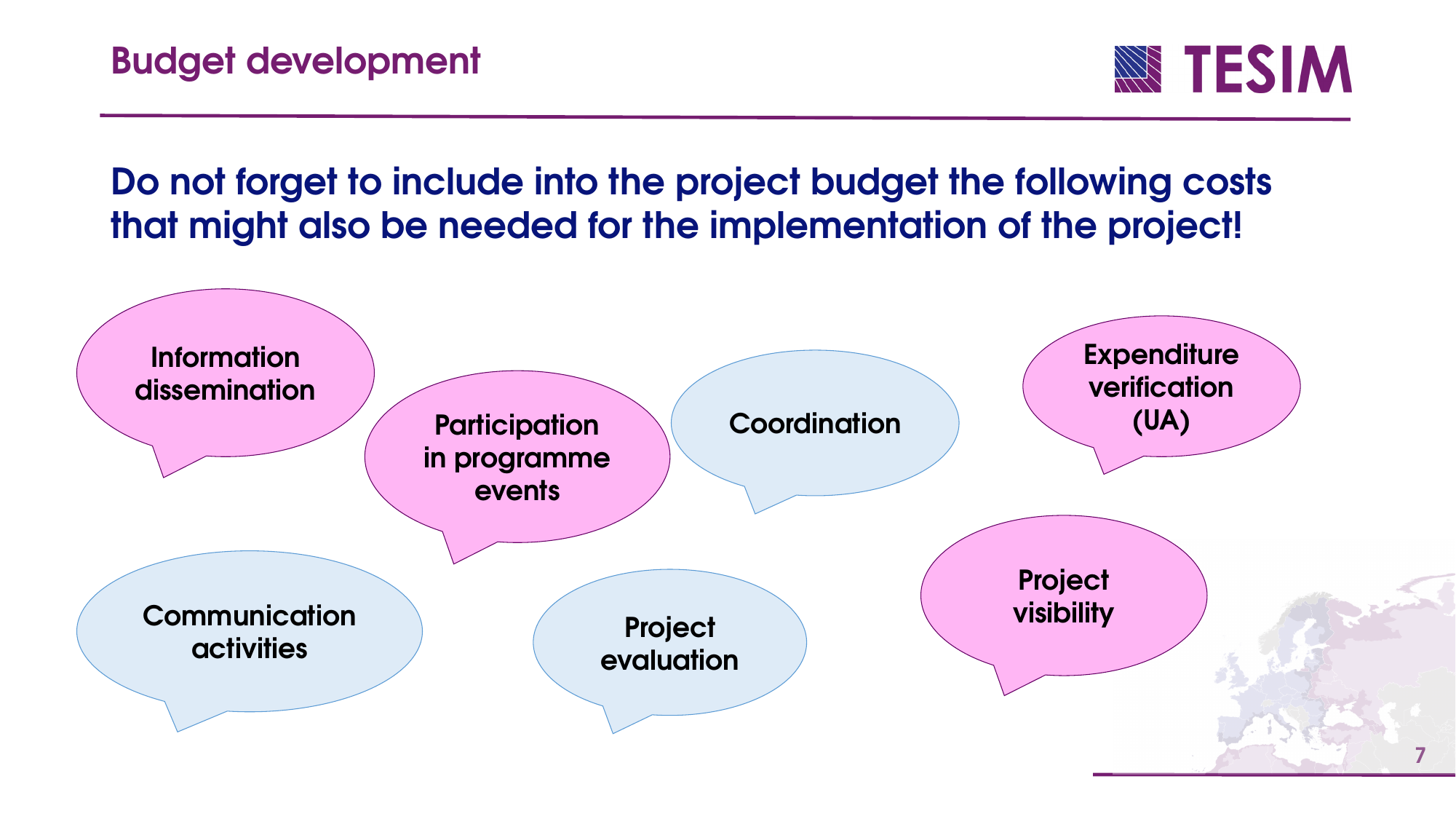

Budget development
Do not forget to include into the project budget the following costs that might also be needed for the implementation of the project!
Information dissemination
Expenditure verification (UA)
Coordination
Participation in programme events
Project visibility
Communication activities
Project evaluation